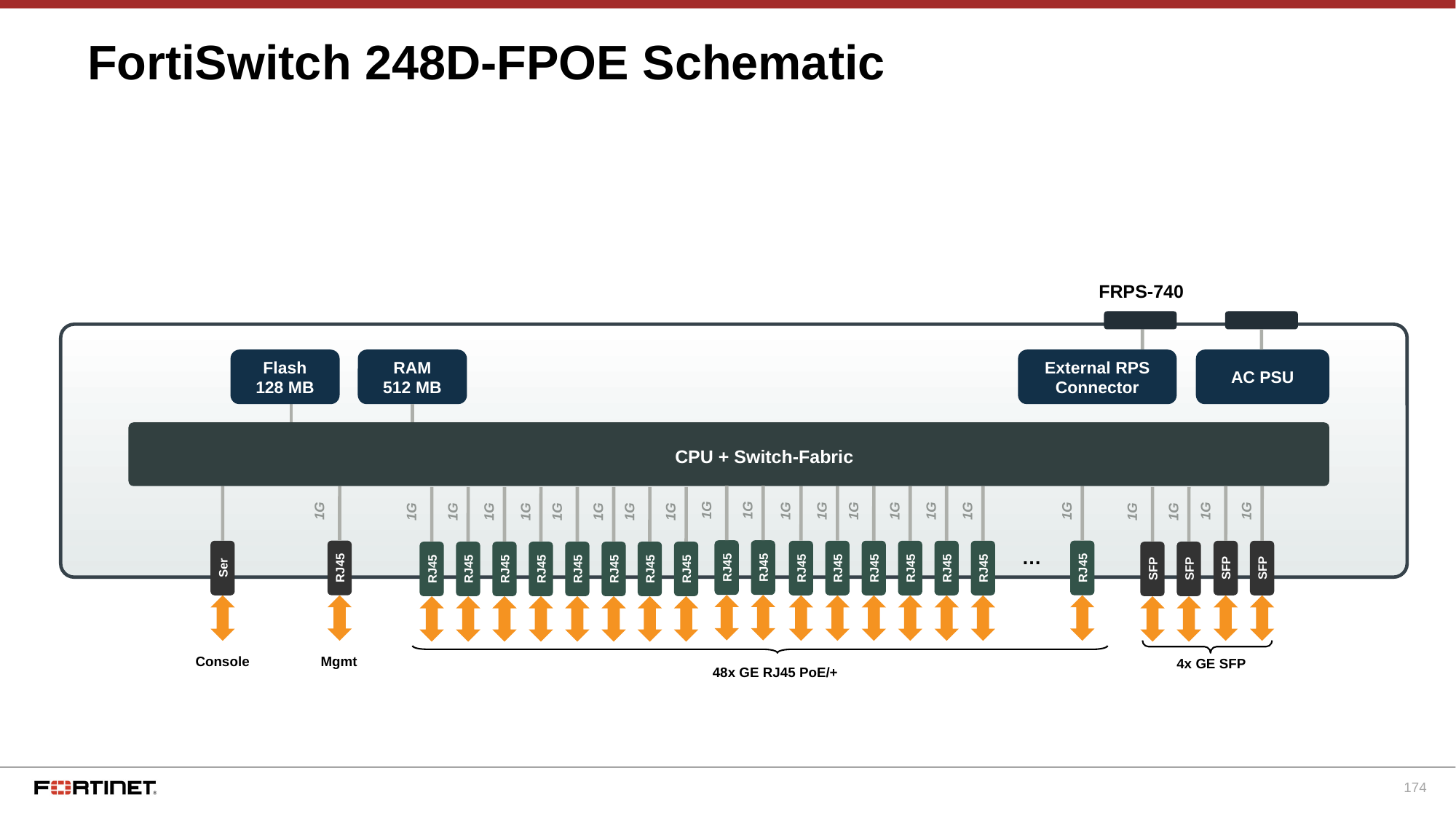

# FortiSwitch 248D-FPOE Schematic
FRPS-740

Flash
128 MB
RAM
512 MB
External RPS Connector
AC PSU

  CPU + Switch-Fabric

1G
1G
1G
1G
1G
1G
1G
1G
1G
1G
1G
1G
1G
1G
1G
1G
1G
1G
1G
1G
1G
1G
…
RJ45
RJ45
RJ45
RJ45
Ser
RJ45
RJ45
RJ45
RJ45
RJ45
RJ45
SFP
SFP
RJ45
RJ45
RJ45
RJ45
RJ45
RJ45
RJ45
RJ45
SFP
SFP

Console
Mgmt
4x GE SFP
48x GE RJ45 PoE/+